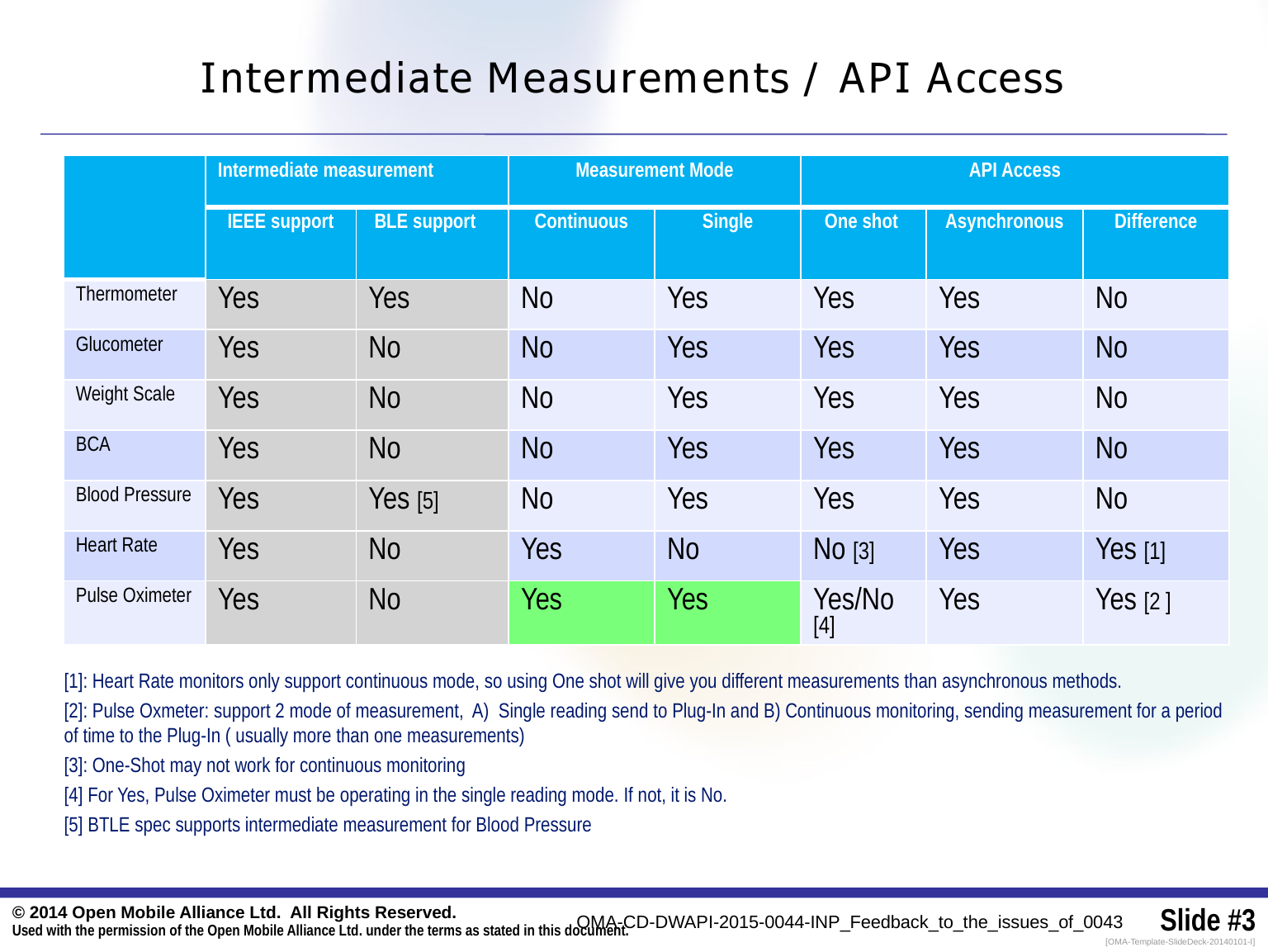

# Intermediate Measurements / API Access
|  | Intermediate measurement |  | Measurement Mode |  | API Access |  |  |
| --- | --- | --- | --- | --- | --- | --- | --- |
|  | IEEE support | BLE support | Continuous | Single | One shot | Asynchronous | Difference |
| Thermometer | Yes | Yes | No | Yes | Yes | Yes | No |
| Glucometer | Yes | No | No | Yes | Yes | Yes | No |
| Weight Scale | Yes | No | No | Yes | Yes | Yes | No |
| BCA | Yes | No | No | Yes | Yes | Yes | No |
| Blood Pressure | Yes | Yes [5] | No | Yes | Yes | Yes | No |
| Heart Rate | Yes | No | Yes | No | No [3] | Yes | Yes [1] |
| Pulse Oximeter | Yes | No | Yes | Yes | Yes/No [4] | Yes | Yes [2 ] |
[1]: Heart Rate monitors only support continuous mode, so using One shot will give you different measurements than asynchronous methods.
[2]: Pulse Oxmeter: support 2 mode of measurement,  A)  Single reading send to Plug-In and B) Continuous monitoring, sending measurement for a period of time to the Plug-In ( usually more than one measurements)
[3]: One-Shot may not work for continuous monitoring
[4] For Yes, Pulse Oximeter must be operating in the single reading mode. If not, it is No.
[5] BTLE spec supports intermediate measurement for Blood Pressure